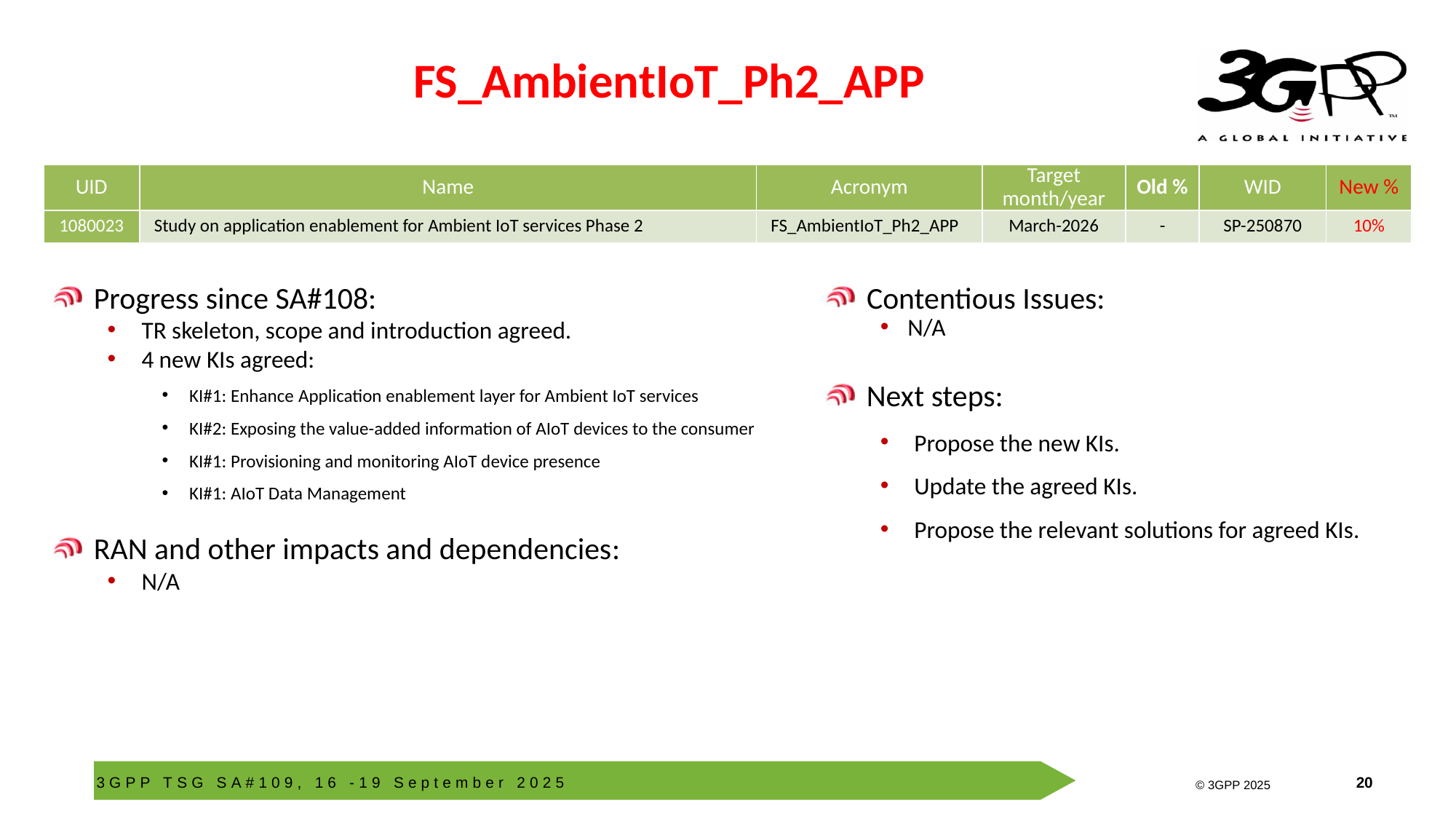

# FS_AmbientIoT_Ph2_APP
| UID | Name | Acronym | Target month/year | Old % | WID | New % |
| --- | --- | --- | --- | --- | --- | --- |
| 1080023 | Study on application enablement for Ambient IoT services Phase 2 | FS\_AmbientIoT\_Ph2\_APP | March-2026 | - | SP-250870 | 10% |
Progress since SA#108:
TR skeleton, scope and introduction agreed.
4 new KIs agreed:
KI#1: Enhance Application enablement layer for Ambient IoT services
KI#2: Exposing the value-added information of AIoT devices to the consumer
KI#1: Provisioning and monitoring AIoT device presence
KI#1: AIoT Data Management

RAN and other impacts and dependencies:
N/A

Contentious Issues:
N/A

Next steps:
Propose the new KIs.
Update the agreed KIs.
Propose the relevant solutions for agreed KIs.